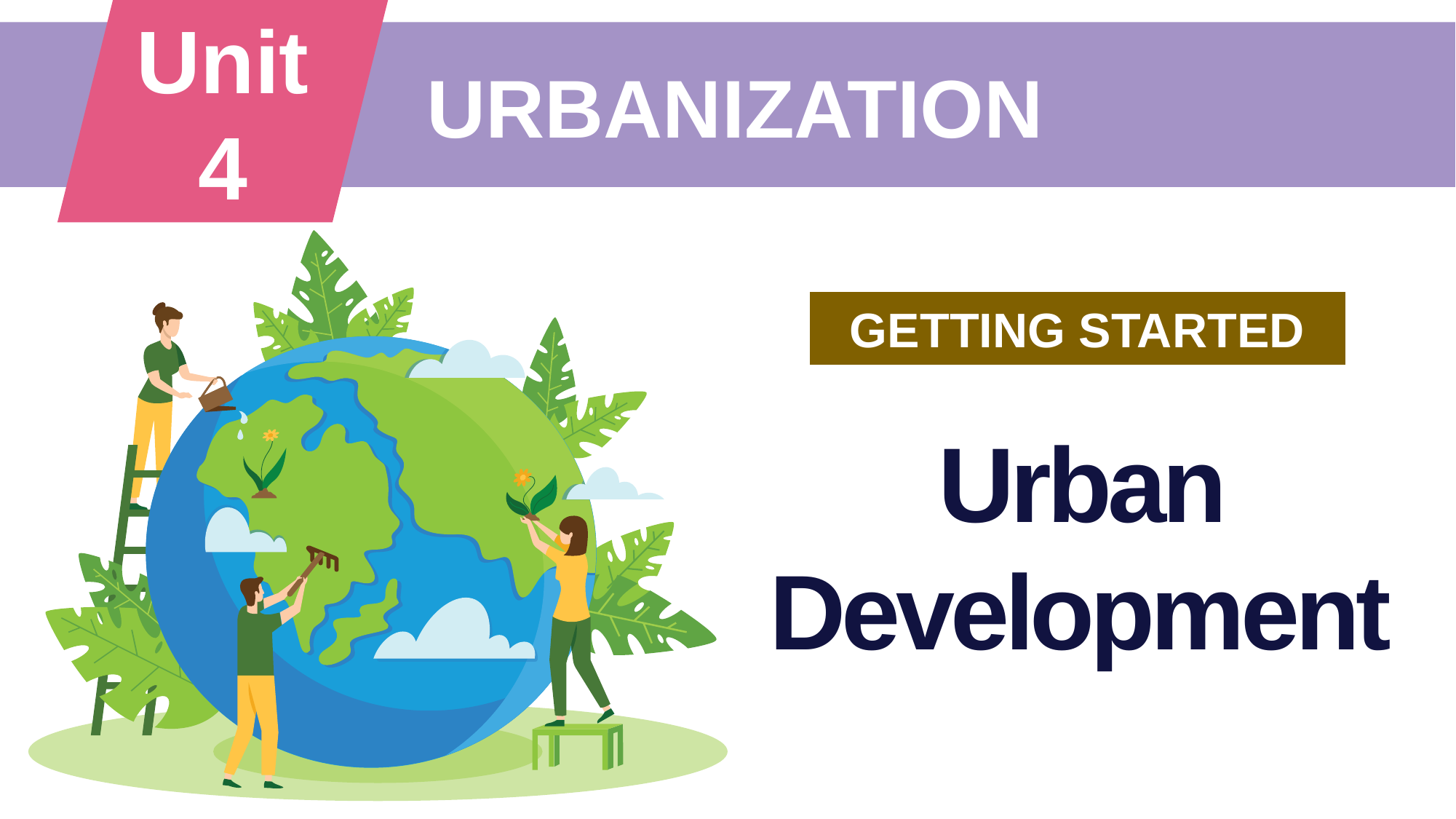

Unit 4

urbanization

GETTING STARTED
Urban Development